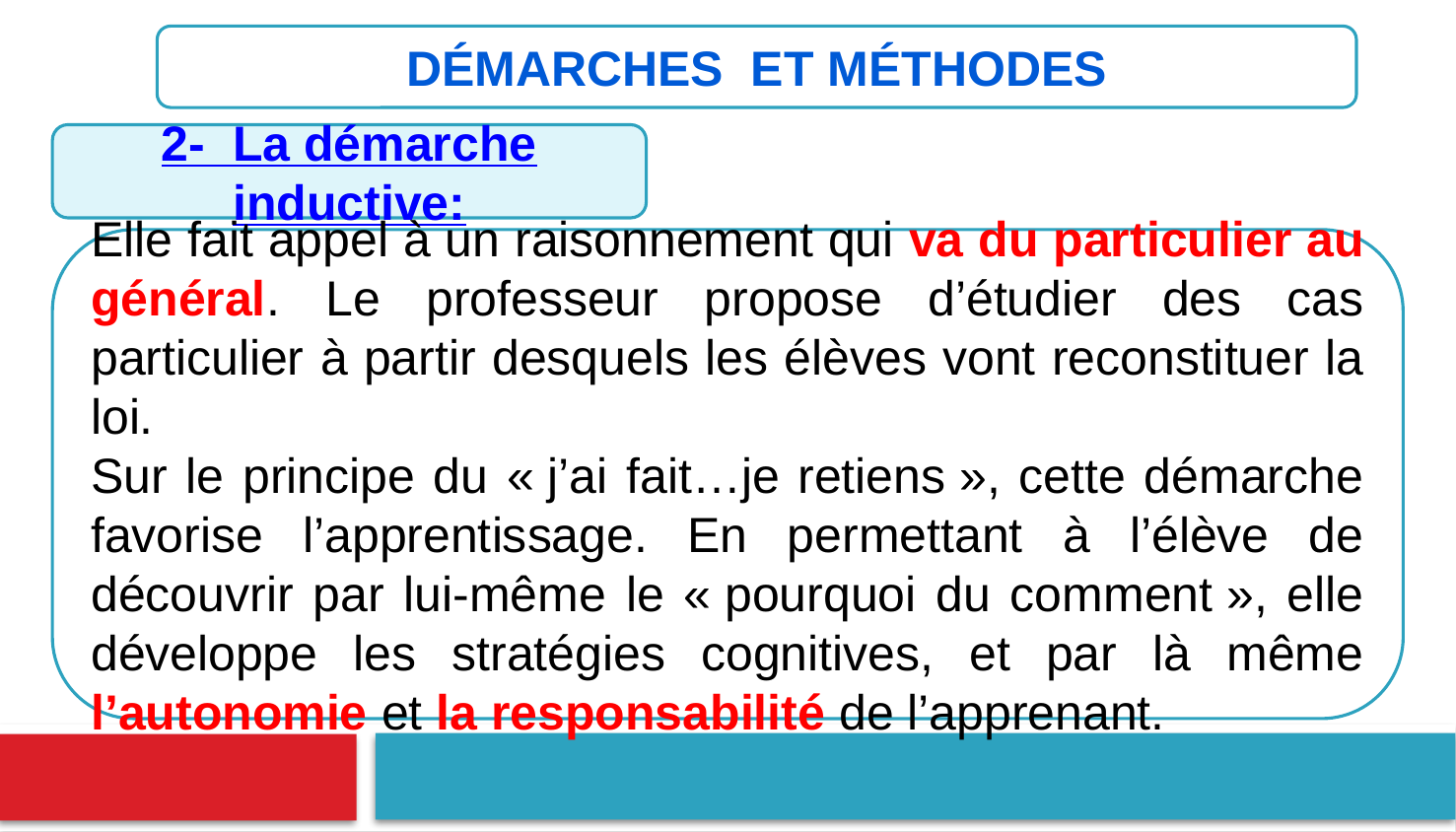

démarches  et méthodes
2-  La démarche inductive:
Elle fait appel à un raisonnement qui va du particulier au général. Le professeur propose d’étudier des cas particulier à partir desquels les élèves vont reconstituer la loi.
Sur le principe du « j’ai fait…je retiens », cette démarche favorise l’apprentissage. En permettant à l’élève de découvrir par lui-même le « pourquoi du comment », elle développe les stratégies cognitives, et par là même l’autonomie et la responsabilité de l’apprenant.